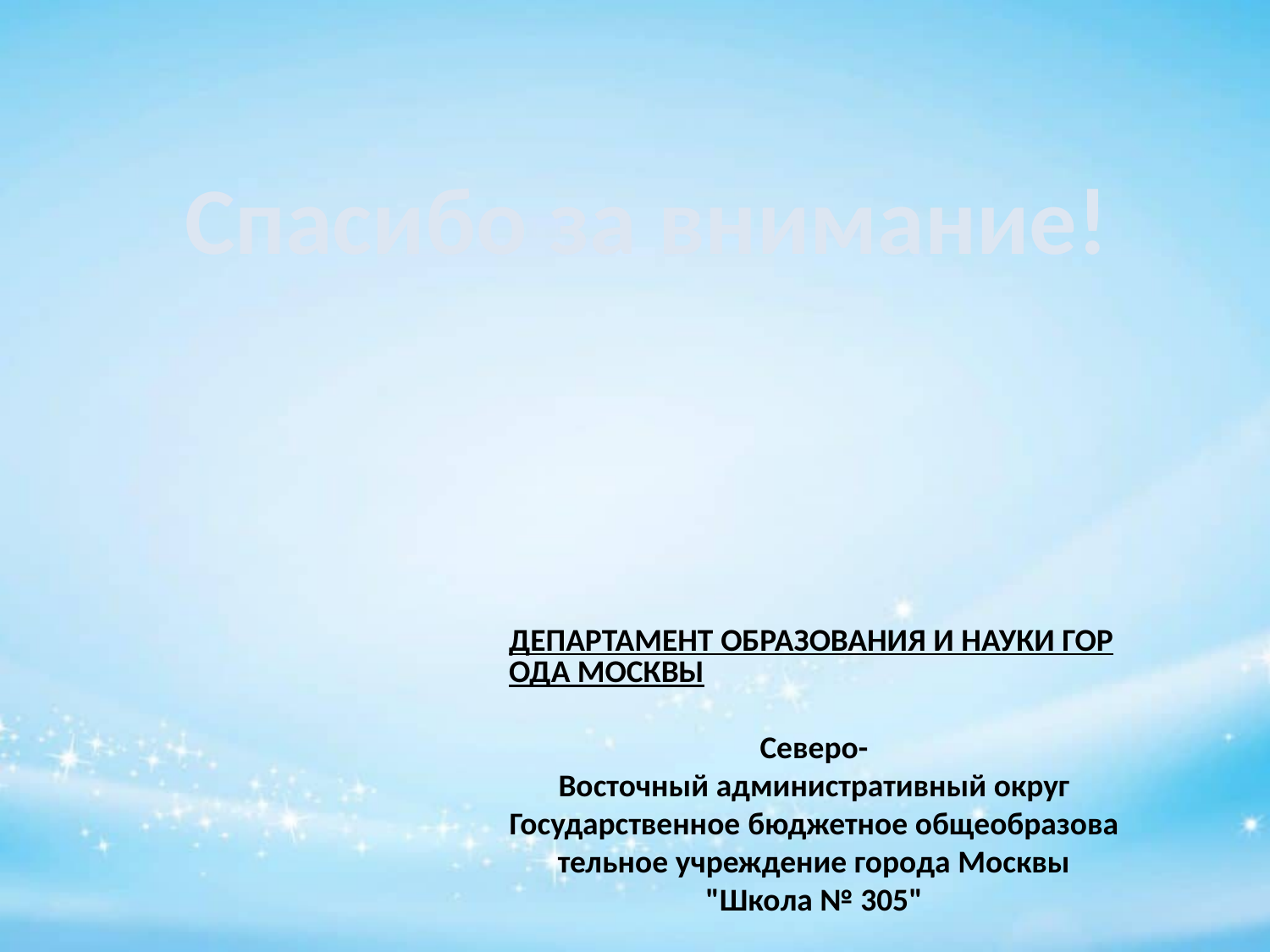

Спасибо за внимание!
ДЕПАРТАМЕНТ ОБРАЗОВАНИЯ И НАУКИ ГОРОДА МОСКВЫ​
Северо-Восточный административный округ​
Государственное бюджетное общеобразовательное учреждение города Москвы "Школа № 305"​